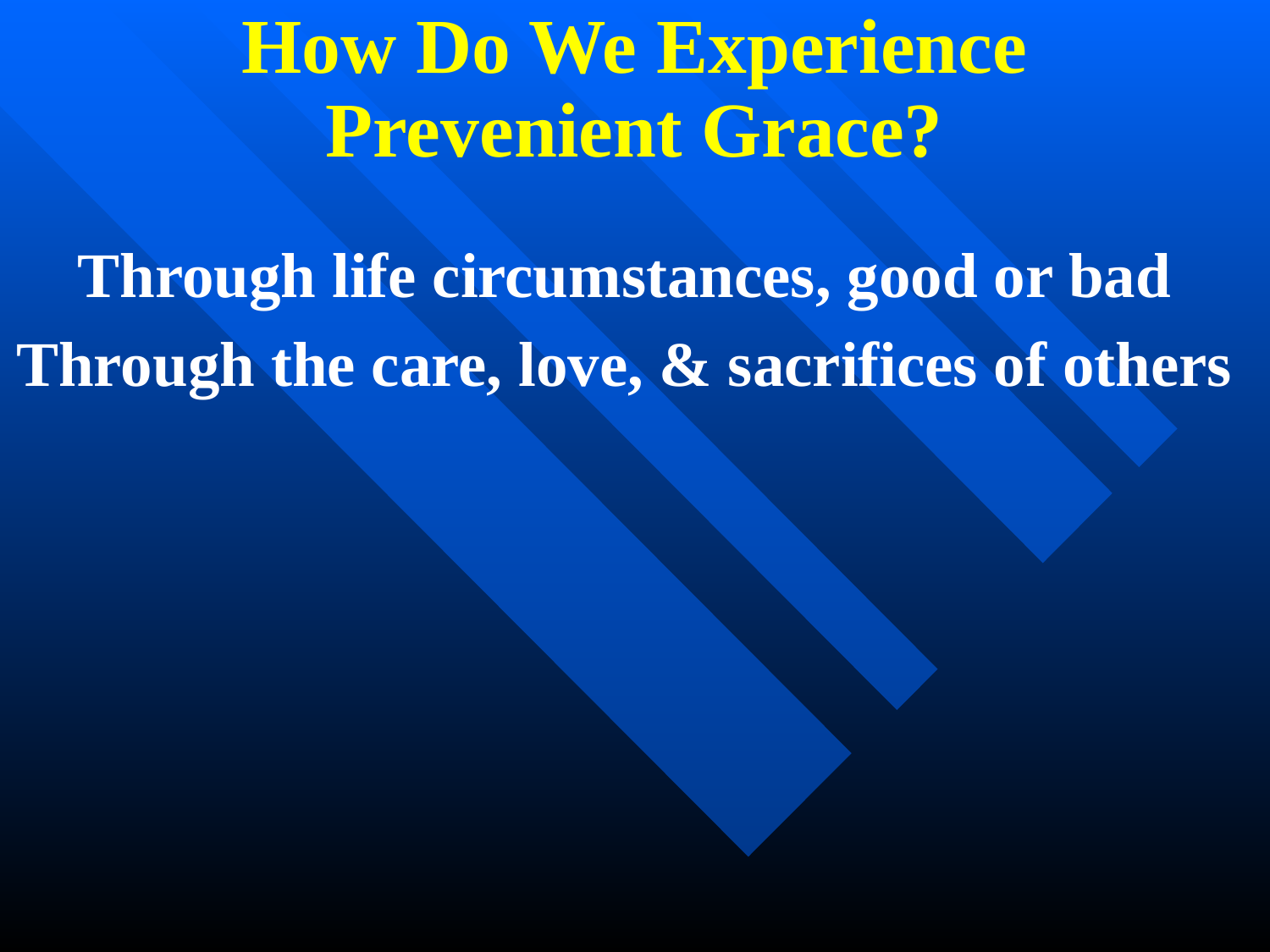

How Do We Experience
Prevenient Grace?
Through life circumstances, good or bad
Through the care, love, & sacrifices of others